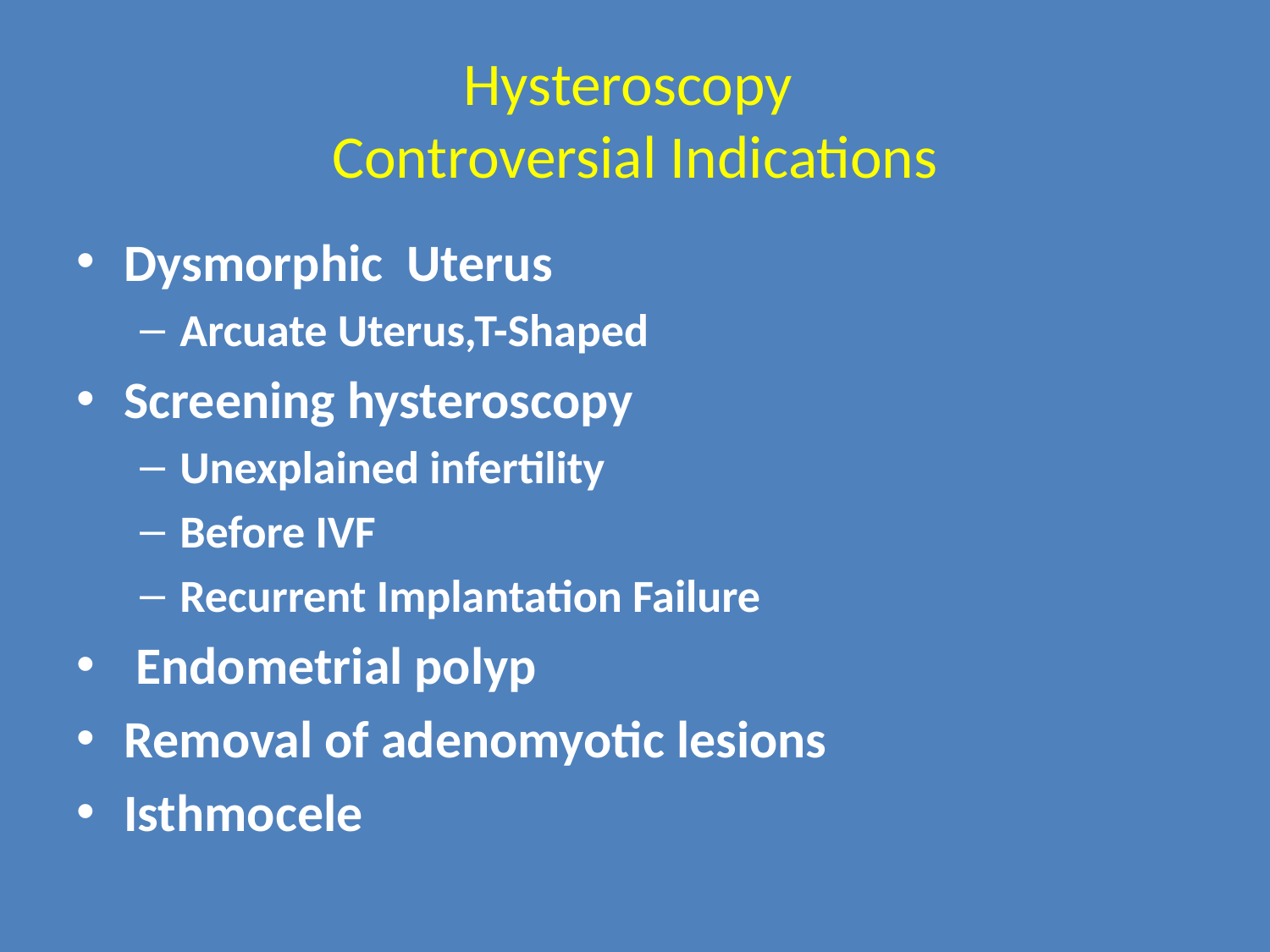

# Hysteroscopy Controversial Indications
Dysmorphic  Uterus
Arcuate Uterus,T-Shaped
Screening hysteroscopy
Unexplained infertility
Before IVF
Recurrent Implantation Failure
 Endometrial polyp
Removal of adenomyotic lesions
Isthmocele